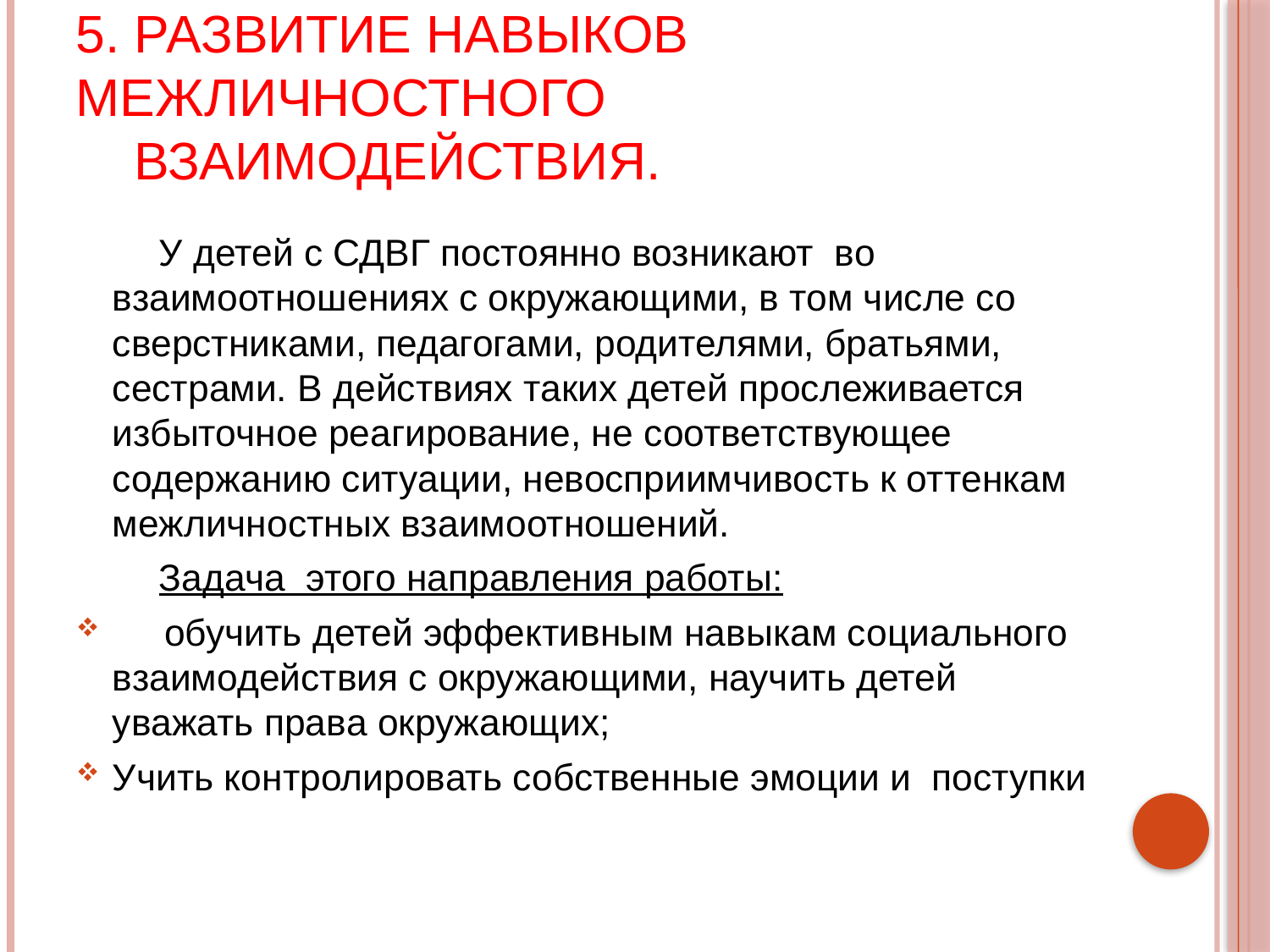

# 5. Развитие навыков межличностного взаимодействия.
        У детей с СДВГ постоянно возникают  во взаимоотношениях с окружающими, в том числе со  сверстниками, педагогами, родителями, братьями, сестрами. В действиях таких детей прослеживается  избыточное реагирование, не соответствующее содержанию ситуации, невосприимчивость к оттенкам межличностных взаимоотношений.
        Задача  этого направления работы:
     обучить детей эффективным навыкам социального взаимодействия с окружающими, научить детей уважать права окружающих;
Учить контролировать собственные эмоции и  поступки